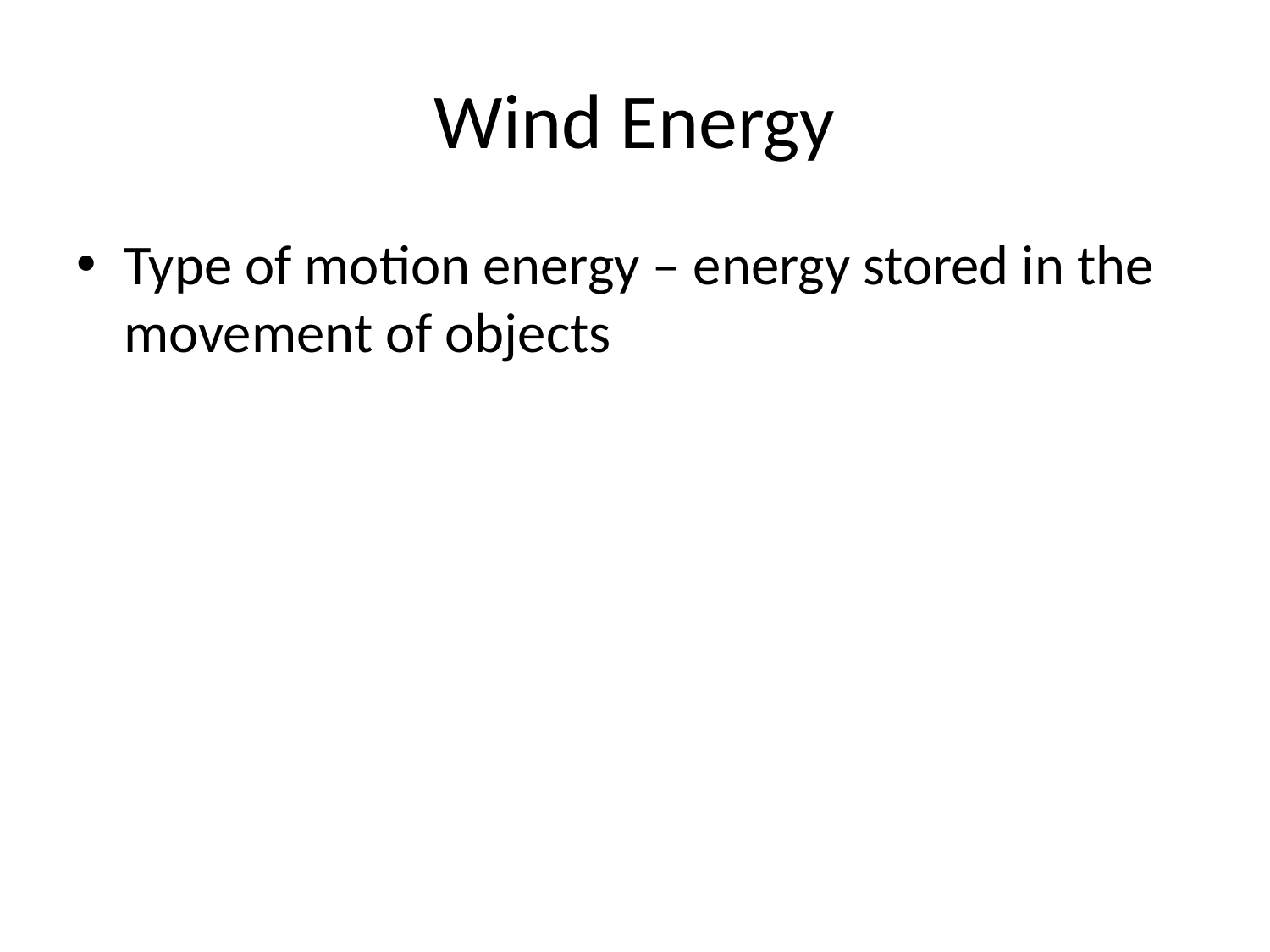

# Wind Energy
Type of motion energy – energy stored in the movement of objects